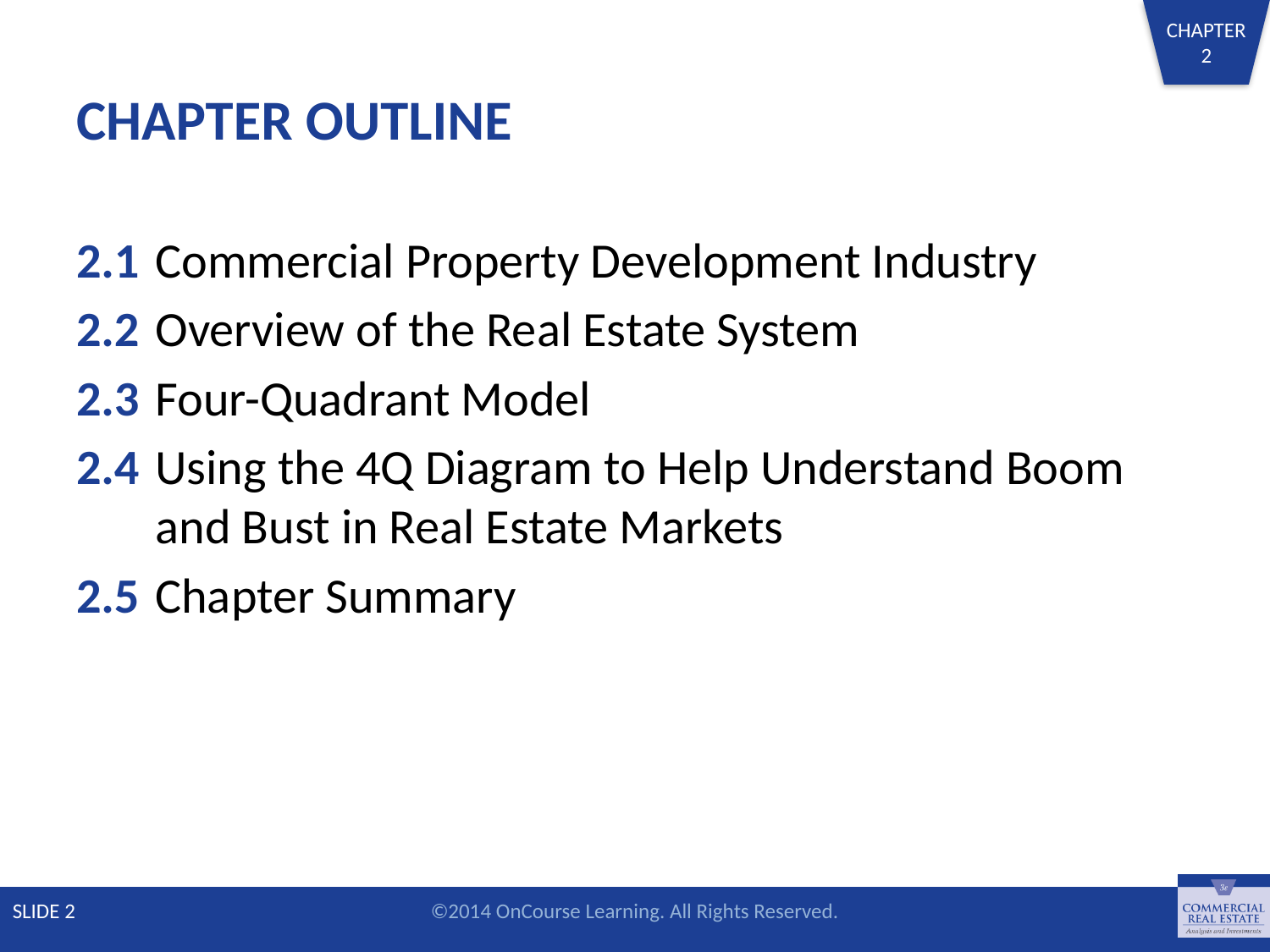

# CHAPTER OUTLINE
2.1 	Commercial Property Development Industry
2.2 	Overview of the Real Estate System
2.3 	Four-Quadrant Model
2.4 	Using the 4Q Diagram to Help Understand Boom and Bust in Real Estate Markets
2.5 	Chapter Summary
SLIDE 2